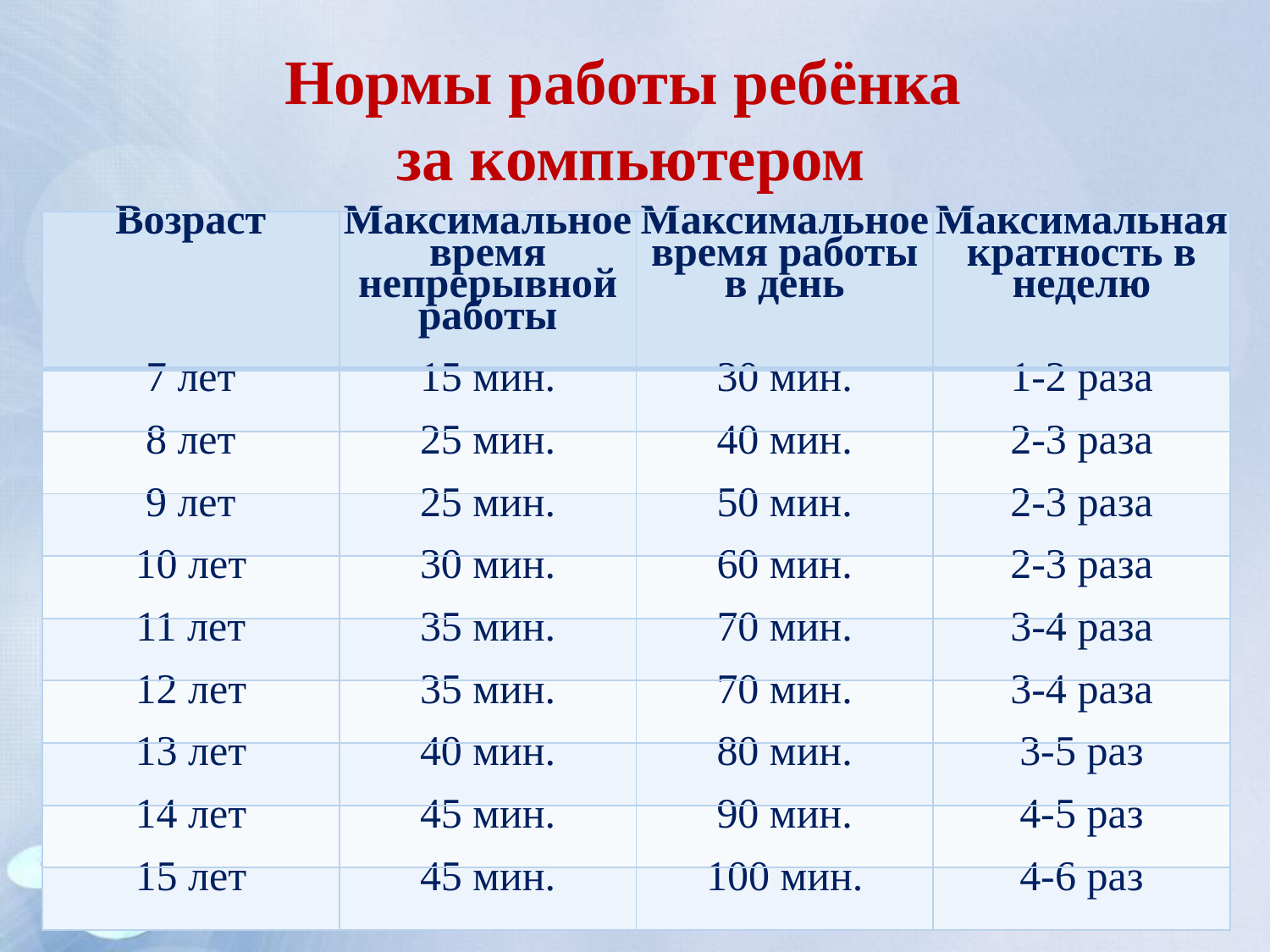

# Нормы работы ребёнка за компьютером
| Возраст | Максимальное время непрерывной работы | Максимальное время работы в день | Максимальная кратность в неделю |
| --- | --- | --- | --- |
| 7 лет | 15 мин. | 30 мин. | 1-2 раза |
| 8 лет | 25 мин. | 40 мин. | 2-3 раза |
| 9 лет | 25 мин. | 50 мин. | 2-3 раза |
| 10 лет | 30 мин. | 60 мин. | 2-3 раза |
| 11 лет | 35 мин. | 70 мин. | 3-4 раза |
| 12 лет | 35 мин. | 70 мин. | 3-4 раза |
| 13 лет | 40 мин. | 80 мин. | 3-5 раз |
| 14 лет | 45 мин. | 90 мин. | 4-5 раз |
| 15 лет | 45 мин. | 100 мин. | 4-6 раз |